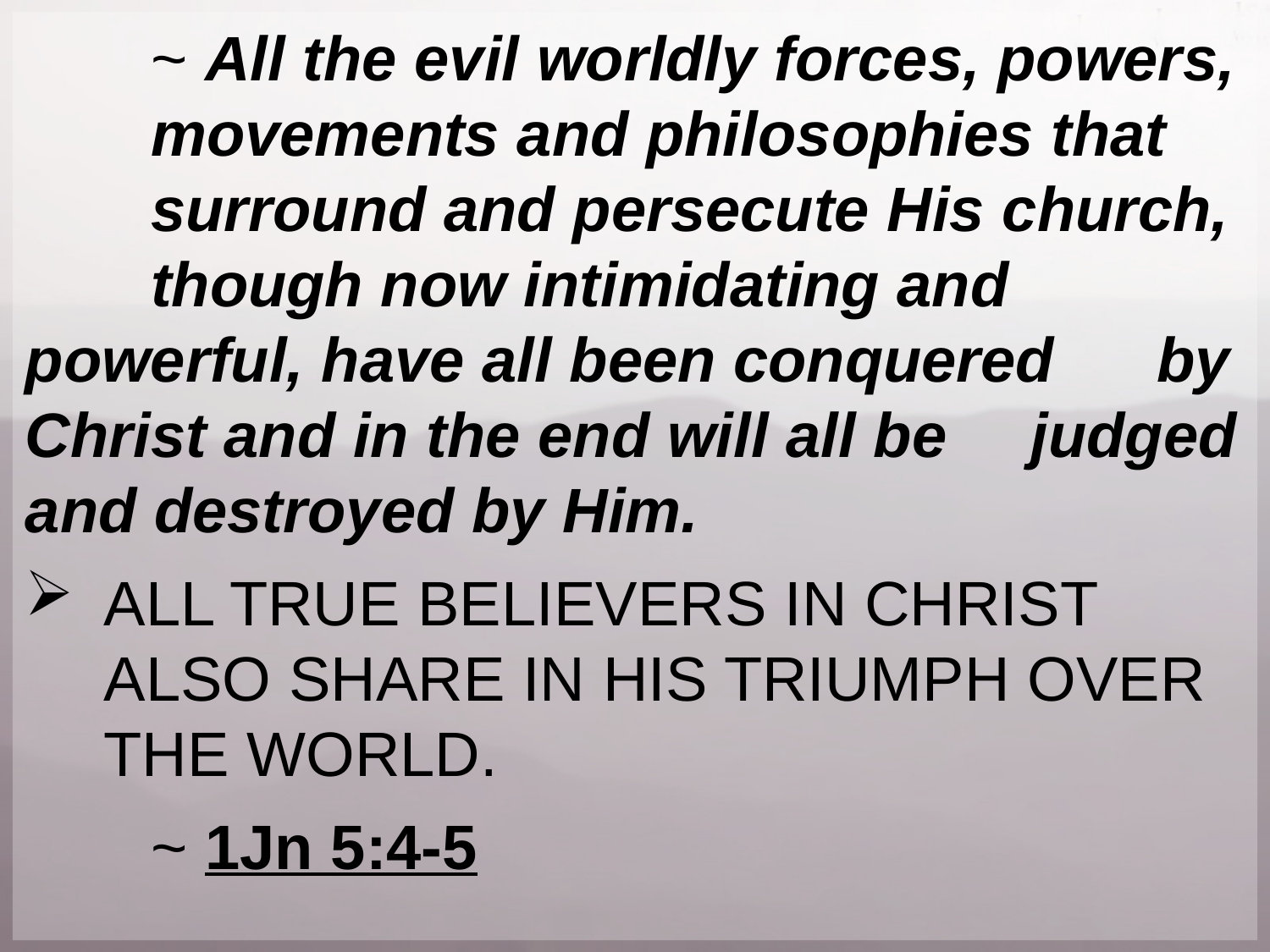

~ All the evil worldly forces, powers, 			movements and philosophies that 			surround and persecute His church, 			though now intimidating and 					powerful, have all been conquered 			by Christ and in the end will all be 			judged and destroyed by Him.
ALL TRUE BELIEVERS IN CHRIST ALSO SHARE IN HIS TRIUMPH OVER THE WORLD.
		~ 1Jn 5:4-5